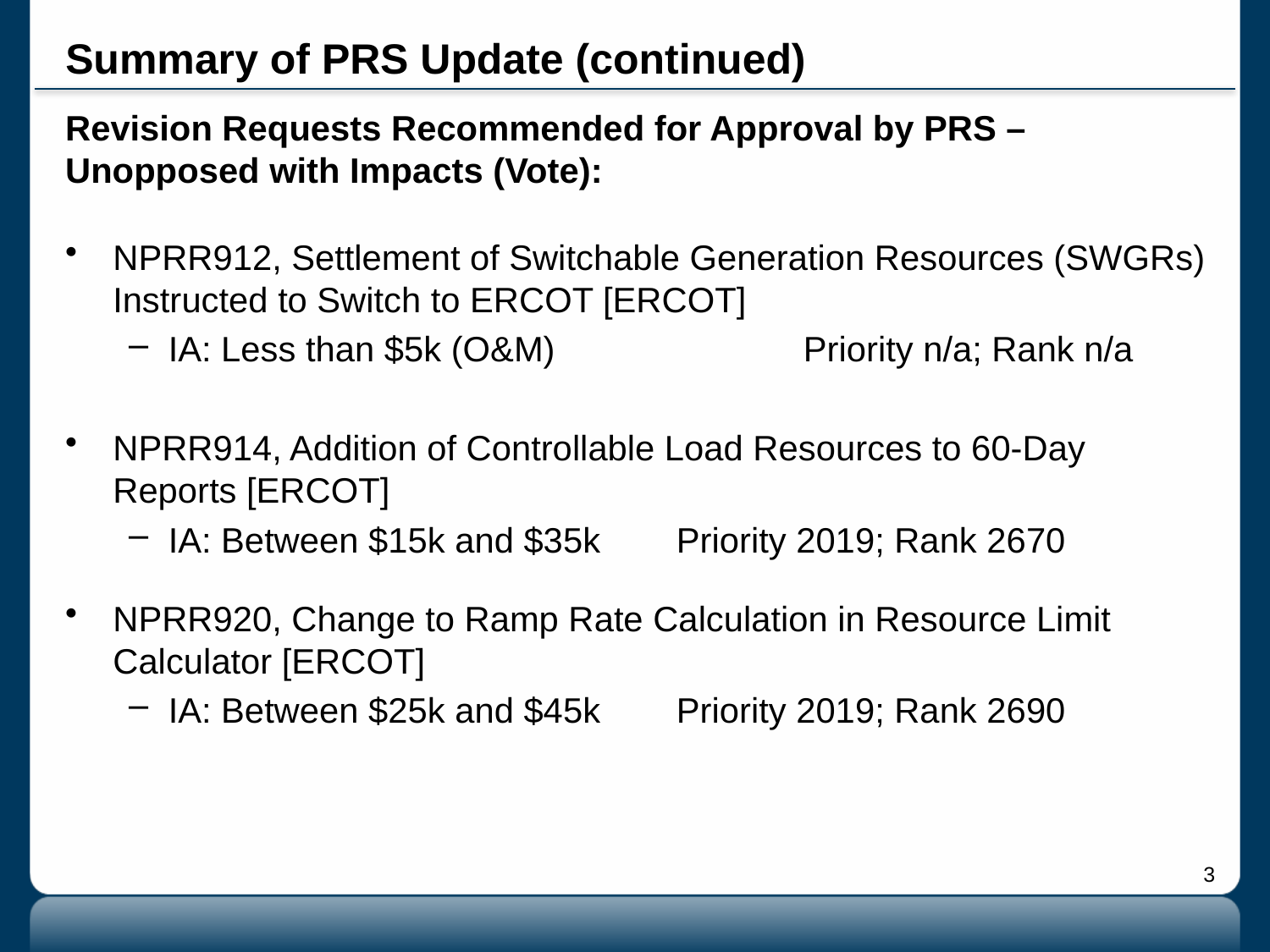

# Summary of PRS Update (continued)
Revision Requests Recommended for Approval by PRS – Unopposed with Impacts (Vote):

NPRR912, Settlement of Switchable Generation Resources (SWGRs) Instructed to Switch to ERCOT [ERCOT]
IA: Less than $5k (O&M) 		Priority n/a; Rank n/a

NPRR914, Addition of Controllable Load Resources to 60-Day Reports [ERCOT]
IA: Between $15k and $35k	Priority 2019; Rank 2670

NPRR920, Change to Ramp Rate Calculation in Resource Limit Calculator [ERCOT]
IA: Between $25k and $45k	Priority 2019; Rank 2690